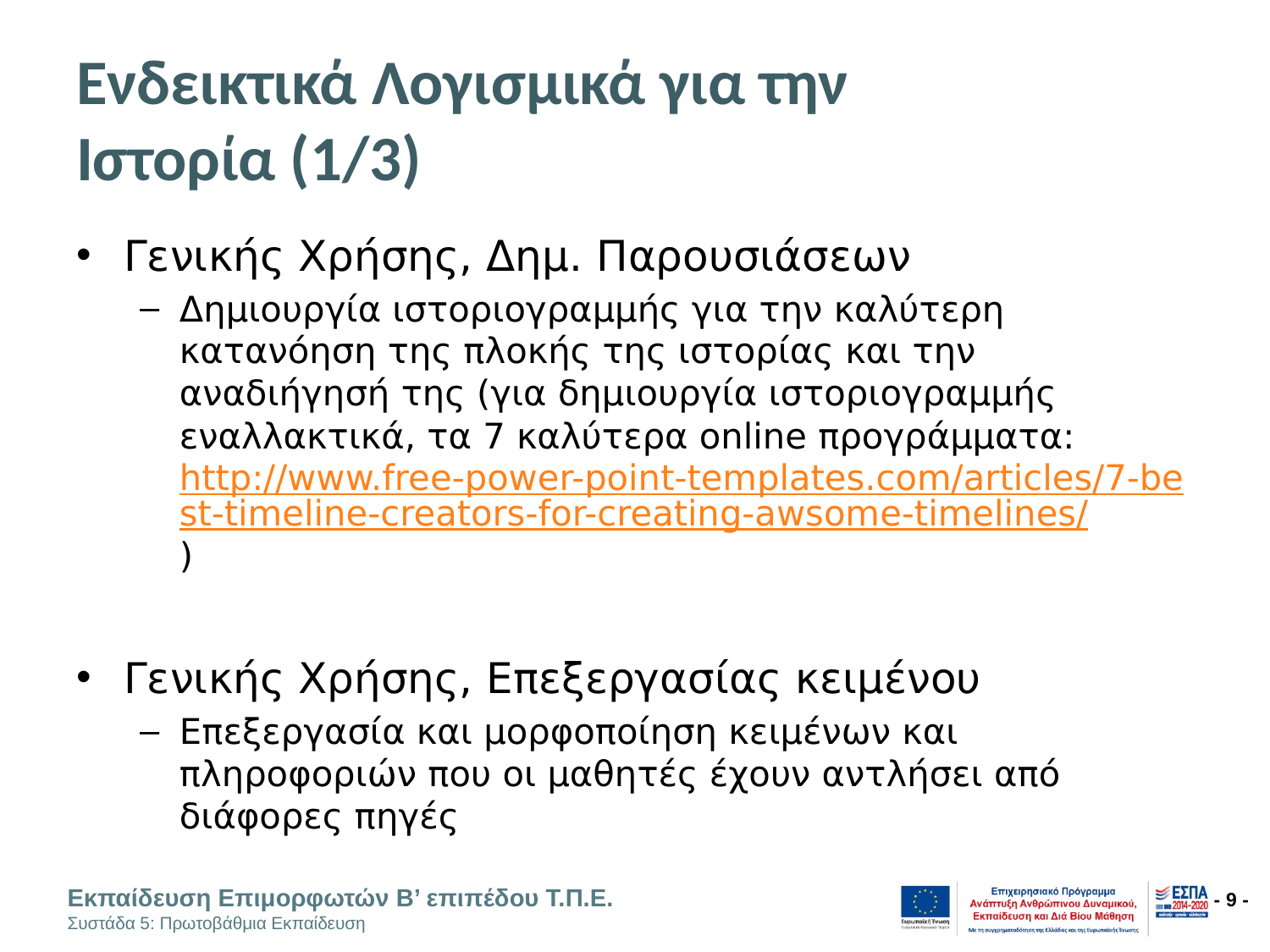

# Ενδεικτικά Λογισμικά για την Ιστορία (1/3)
Γενικής Χρήσης, Δημ. Παρουσιάσεων
Δημιουργία ιστοριογραμμής για την καλύτερη κατανόηση της πλοκής της ιστορίας και την αναδιήγησή της (για δημιουργία ιστοριογραμμής εναλλακτικά, τα 7 καλύτερα online προγράμματα: http://www.free-power-point-templates.com/articles/7-best-timeline-creators-for-creating-awsome-timelines/)

Γενικής Χρήσης, Επεξεργασίας κειμένου
Επεξεργασία και μορφοποίηση κειμένων και πληροφοριών που οι μαθητές έχουν αντλήσει από διάφορες πηγές